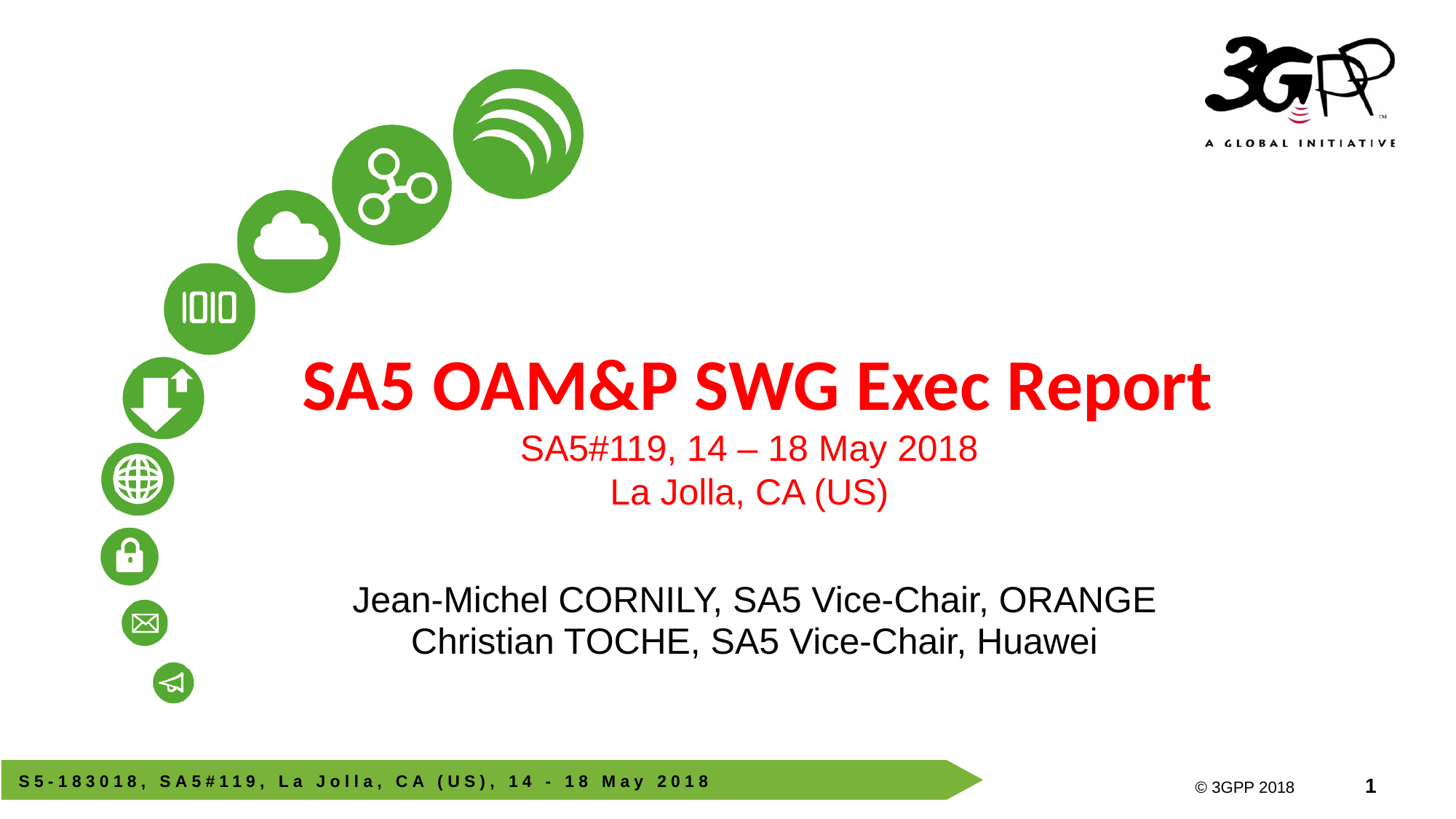

# SA5 OAM&P SWG Exec Report SA5#119, 14 – 18 May 2018 La Jolla, CA (US)
Jean-Michel CORNILY, SA5 Vice-Chair, ORANGE
Christian TOCHE, SA5 Vice-Chair, Huawei